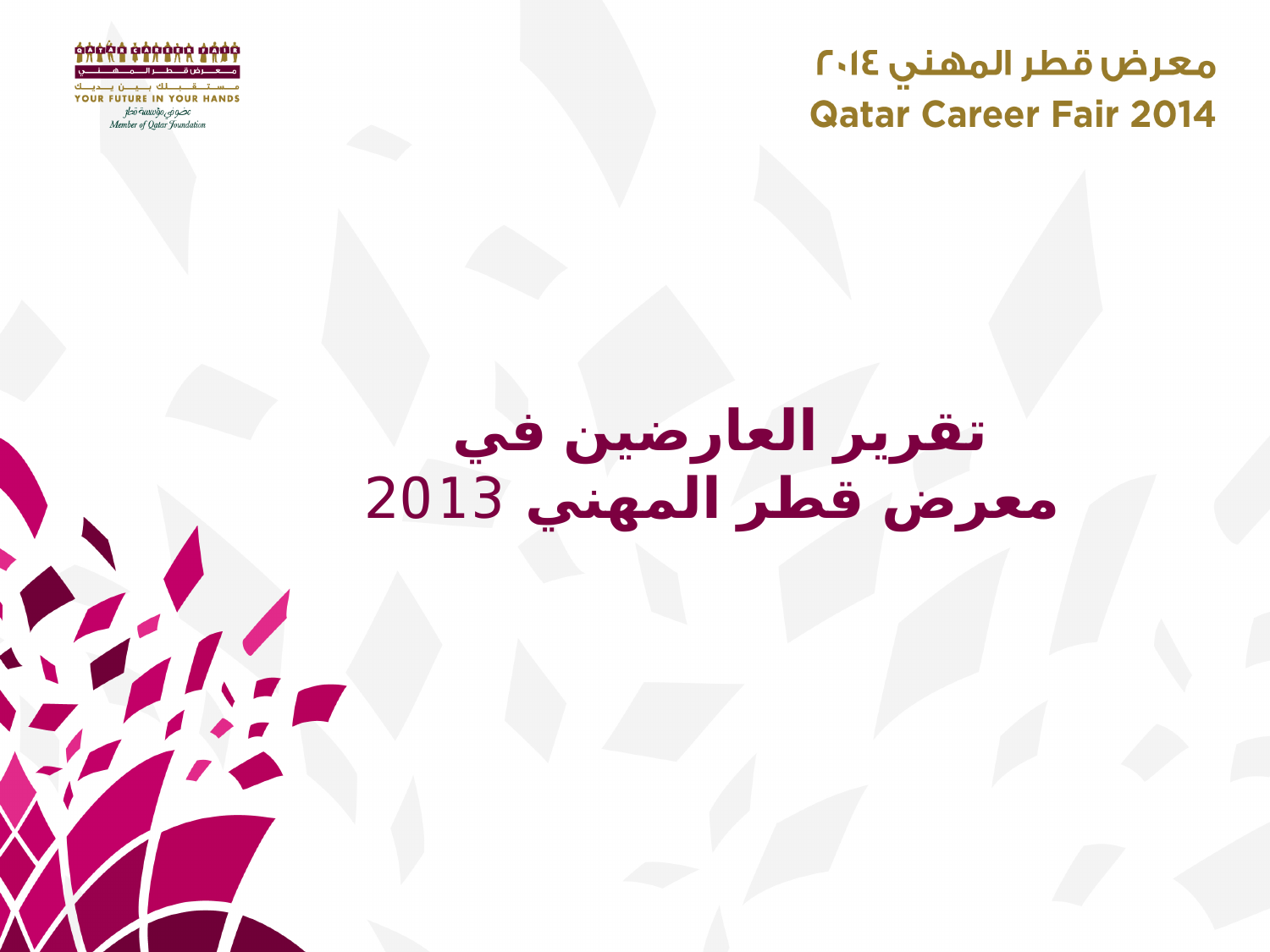

تقرير العارضين في
 معرض قطر المهني 2013